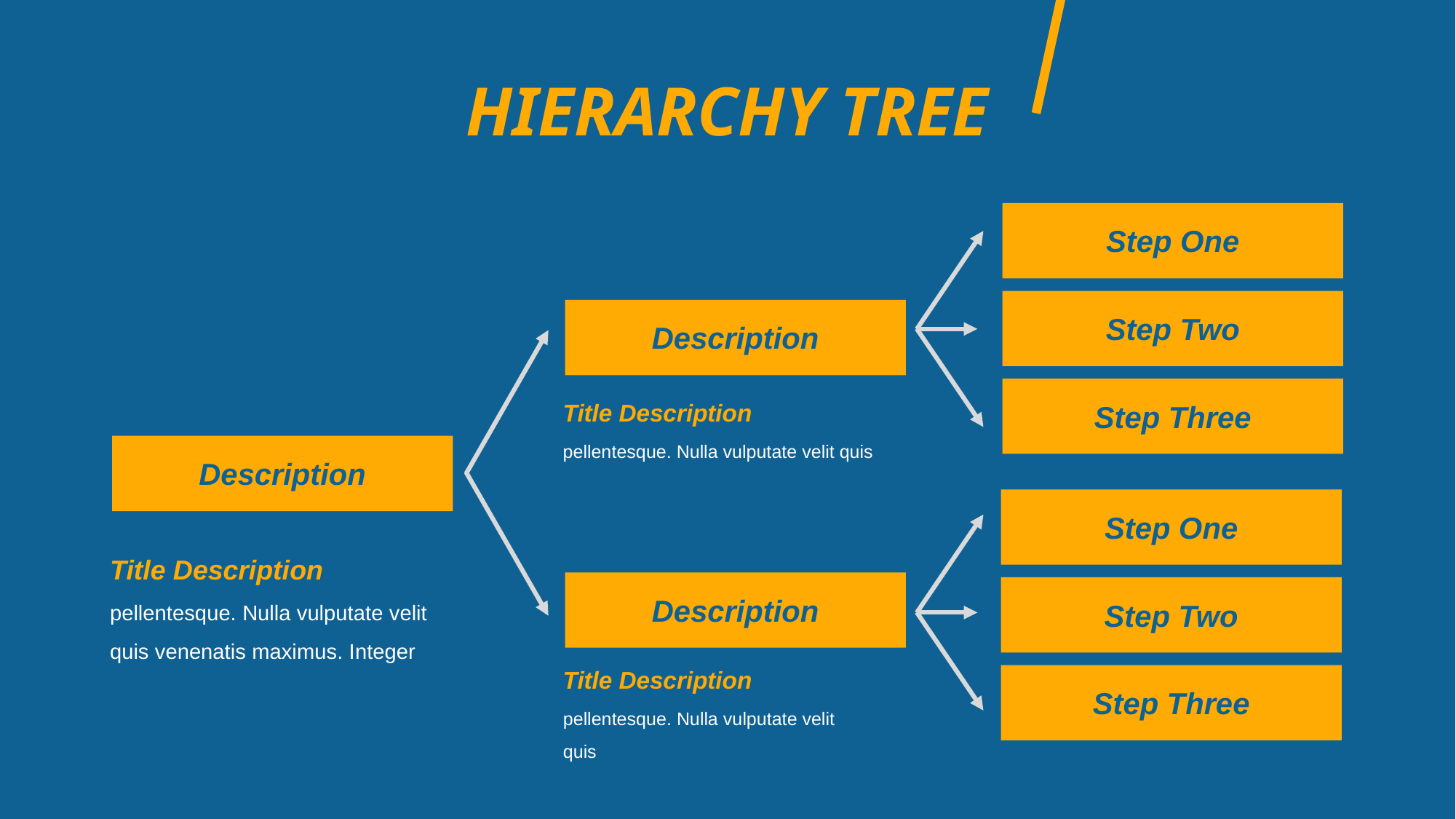

# HIERARCHY TREE

Step One

Step Two
Description

Title Description
Step Three
pellentesque. Nulla vulputate velit quis

Description

Step One

Title Description

pellentesque. Nulla vulputate velit quis venenatis maximus. Integer
Description
Step Two

Title Description

Step Three
pellentesque. Nulla vulputate velit quis